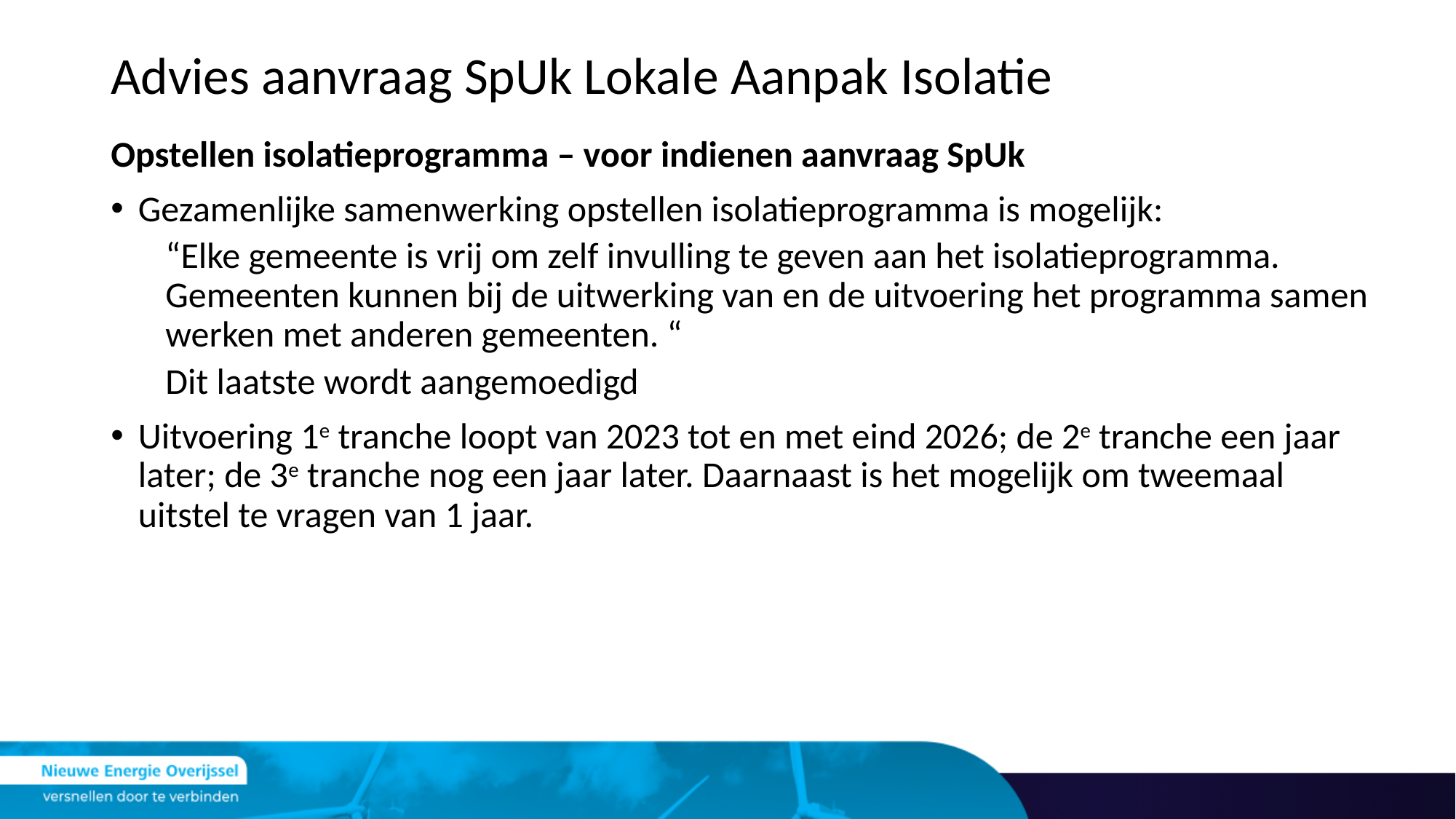

# Advies aanvraag SpUk Lokale Aanpak Isolatie
Opstellen isolatieprogramma – voor indienen aanvraag SpUk
Gezamenlijke samenwerking opstellen isolatieprogramma is mogelijk:
“Elke gemeente is vrij om zelf invulling te geven aan het isolatieprogramma. Gemeenten kunnen bij de uitwerking van en de uitvoering het programma samen werken met anderen gemeenten. “
Dit laatste wordt aangemoedigd
Uitvoering 1e tranche loopt van 2023 tot en met eind 2026; de 2e tranche een jaar later; de 3e tranche nog een jaar later. Daarnaast is het mogelijk om tweemaal uitstel te vragen van 1 jaar.